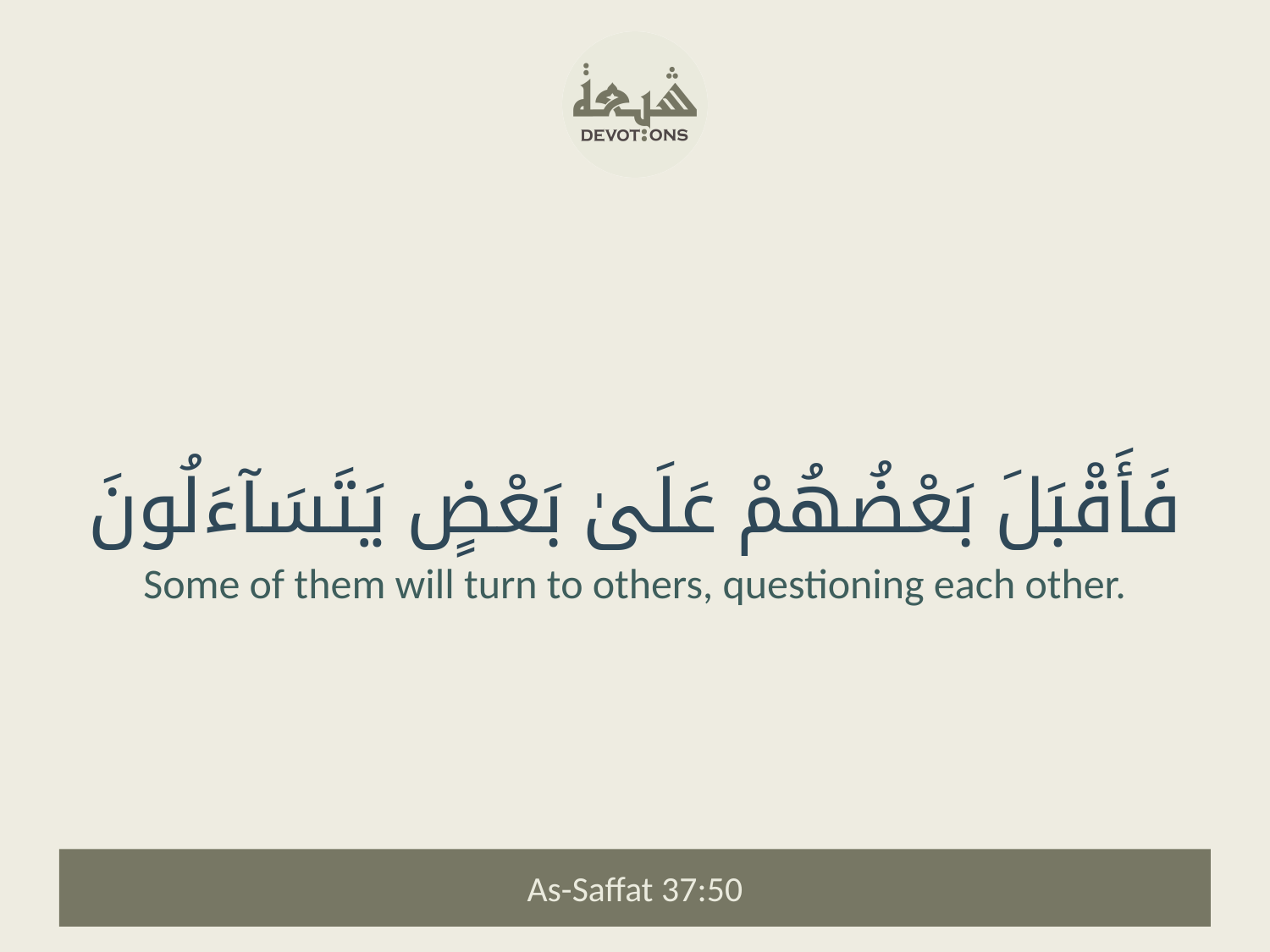

فَأَقْبَلَ بَعْضُهُمْ عَلَىٰ بَعْضٍ يَتَسَآءَلُونَ
Some of them will turn to others, questioning each other.
As-Saffat 37:50